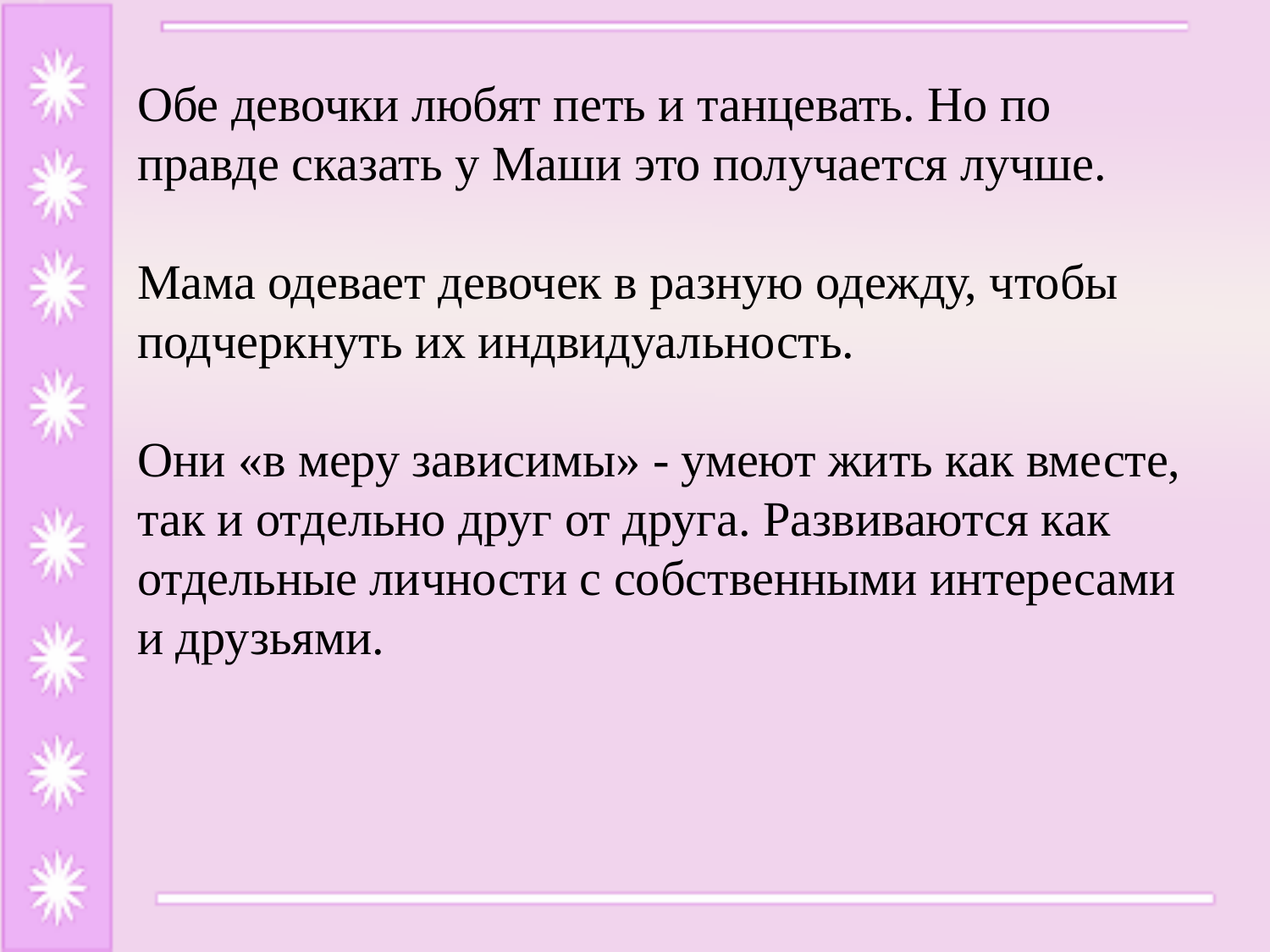

Обе девочки любят петь и танцевать. Но по правде сказать у Маши это получается лучше.

Мама одевает девочек в разную одежду, чтобы подчеркнуть их индвидуальность.

Они «в меру зависимы» - умеют жить как вместе, так и отдельно друг от друга. Развиваются как отдельные личности с собственными интересами и друзьями.